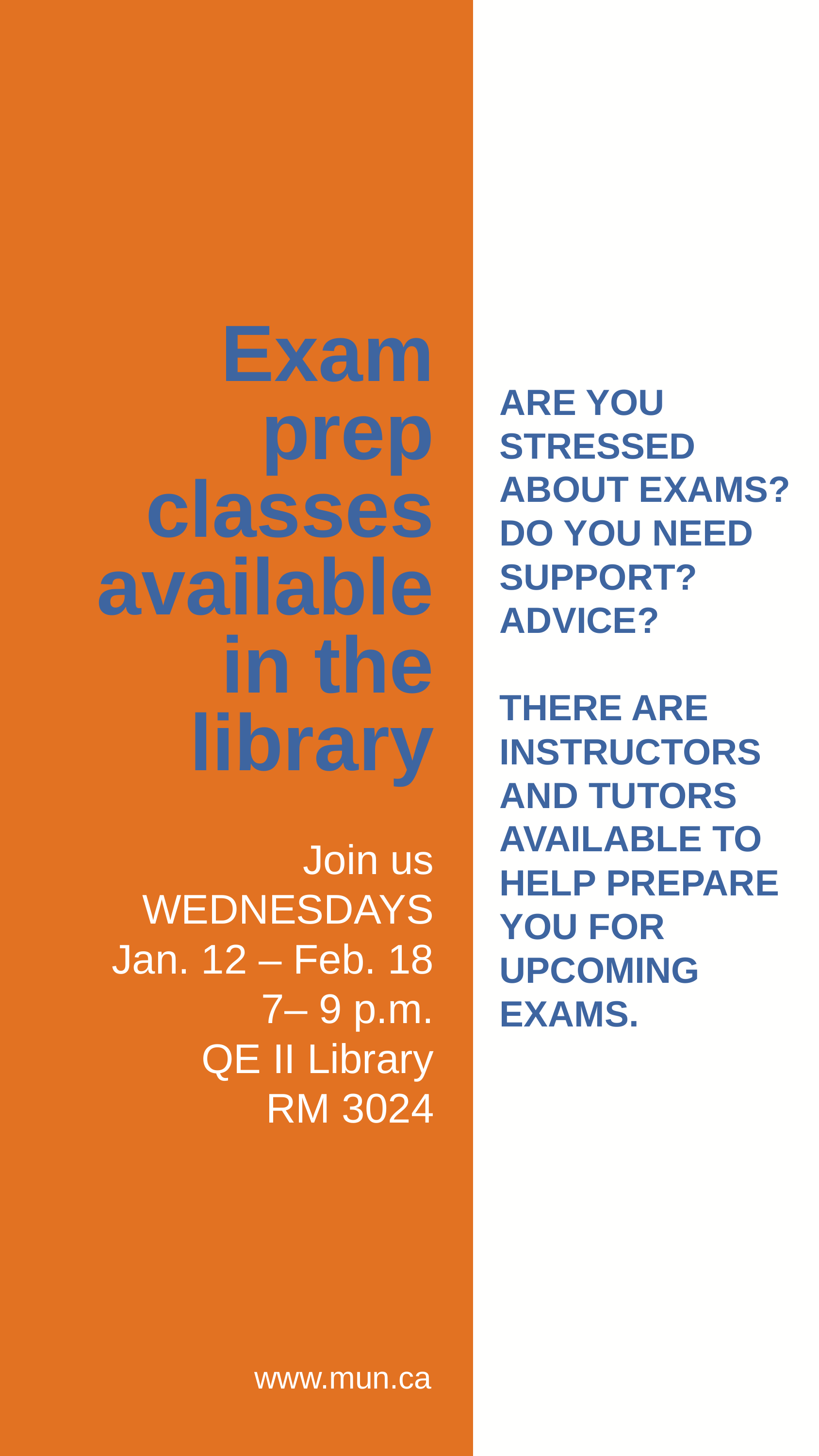

# Exam prep classes available in the library
Are you stressed about exams?
Do you need Support?Advice?

There are instructors and tutors available to help prepare you for upcoming exams.

Join us
WEDNESDAYS
Jan. 12 – Feb. 18
7– 9 p.m.
QE II Library
RM 3024
www.mun.ca